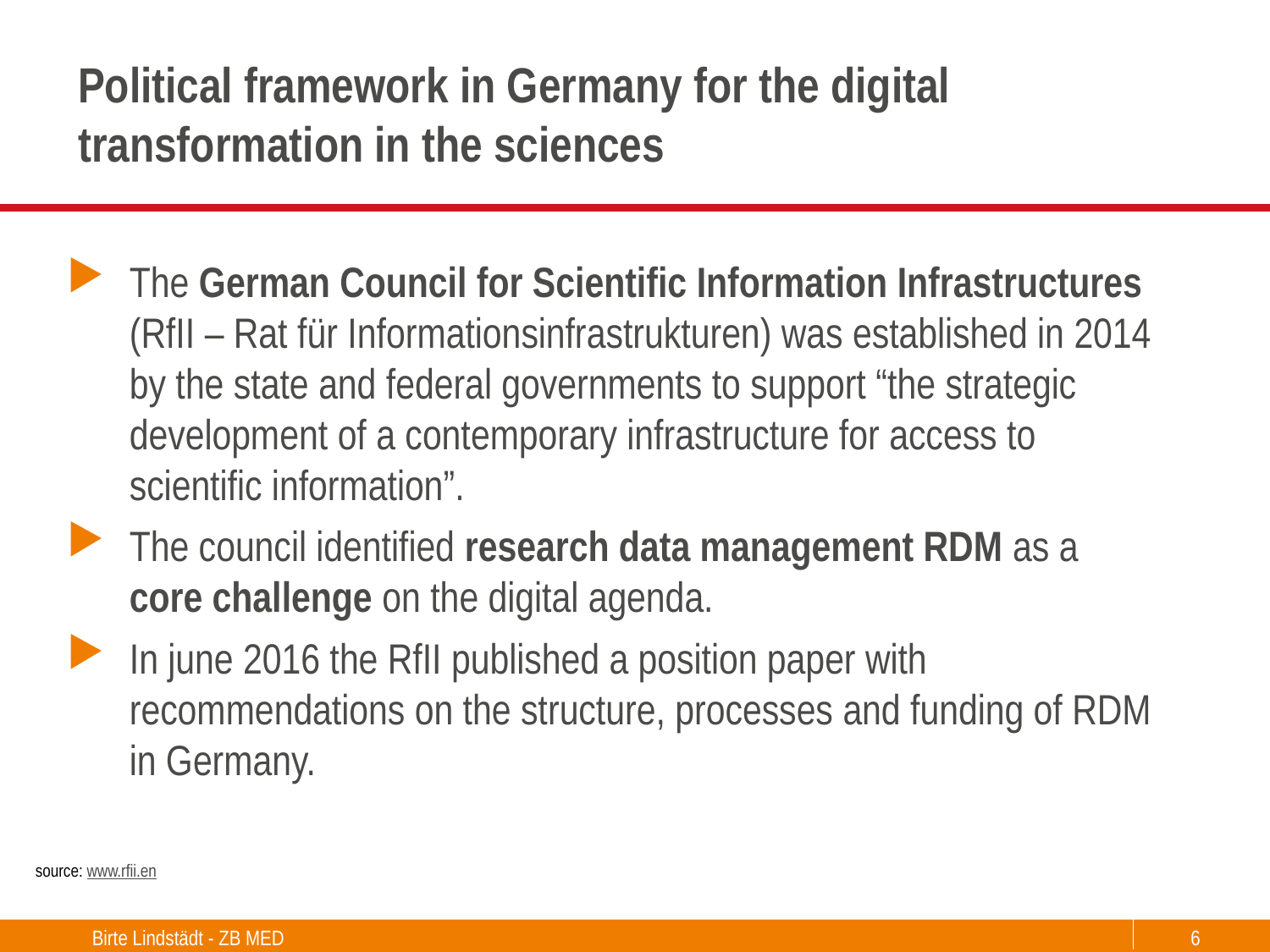

# Political framework in Germany for the digital transformation in the sciences

The German Council for Scientific Information Infrastructures
(RfII – Rat für Informationsinfrastrukturen) was established in 2014 by the state and federal governments to support “the strategic development of a contemporary infrastructure for access to scientific information”.
The council identified research data management RDM as a core challenge on the digital agenda.
In june 2016 the RfII published a position paper with recommendations on the structure, processes and funding of RDM in Germany.
source: www.rfii.en
Birte Lindstädt - ZB MED
6